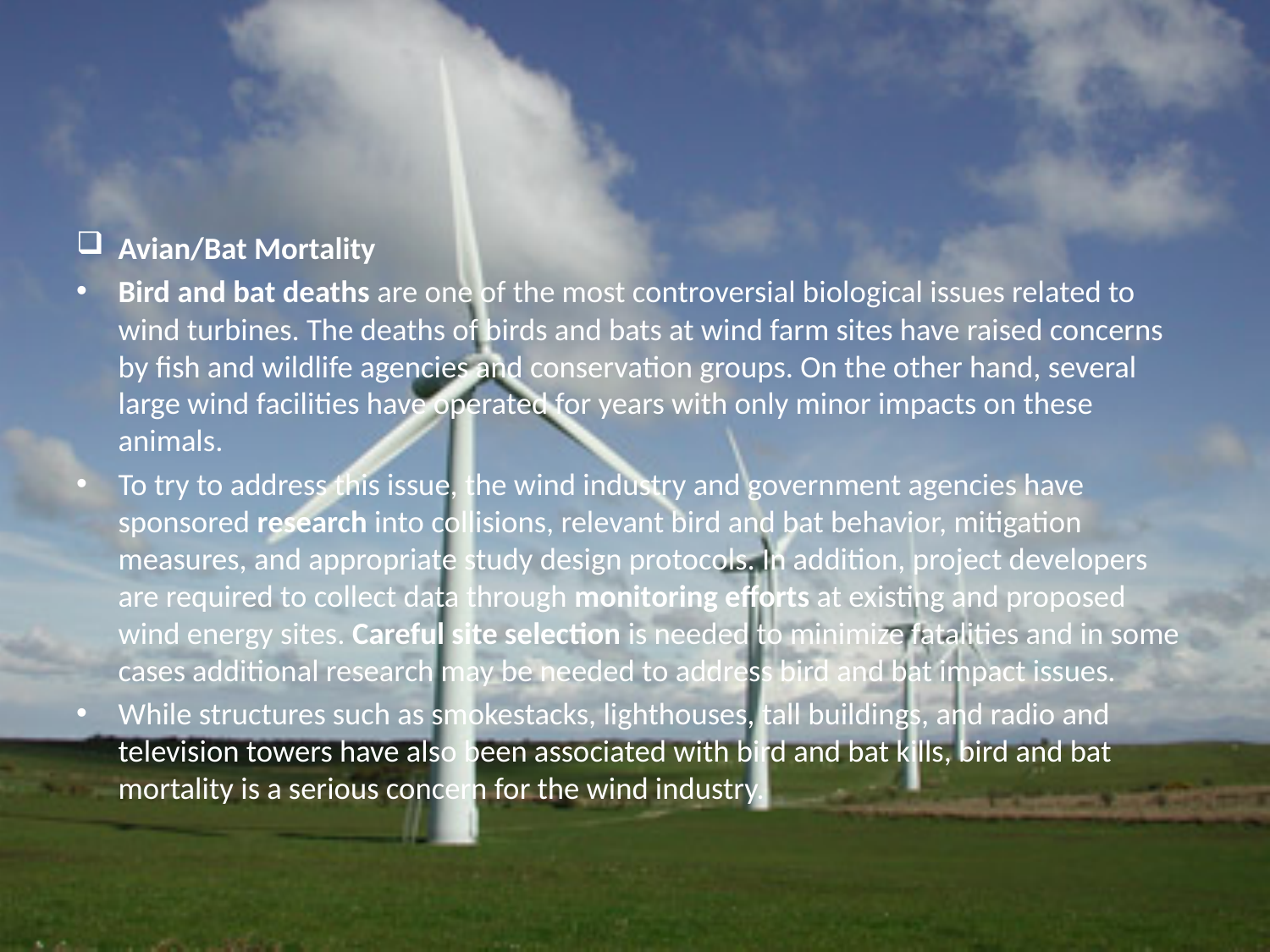

#
Avian/Bat Mortality
Bird and bat deaths are one of the most controversial biological issues related to wind turbines. The deaths of birds and bats at wind farm sites have raised concerns by fish and wildlife agencies and conservation groups. On the other hand, several large wind facilities have operated for years with only minor impacts on these animals.
To try to address this issue, the wind industry and government agencies have sponsored research into collisions, relevant bird and bat behavior, mitigation measures, and appropriate study design protocols. In addition, project developers are required to collect data through monitoring efforts at existing and proposed wind energy sites. Careful site selection is needed to minimize fatalities and in some cases additional research may be needed to address bird and bat impact issues.
While structures such as smokestacks, lighthouses, tall buildings, and radio and television towers have also been associated with bird and bat kills, bird and bat mortality is a serious concern for the wind industry.